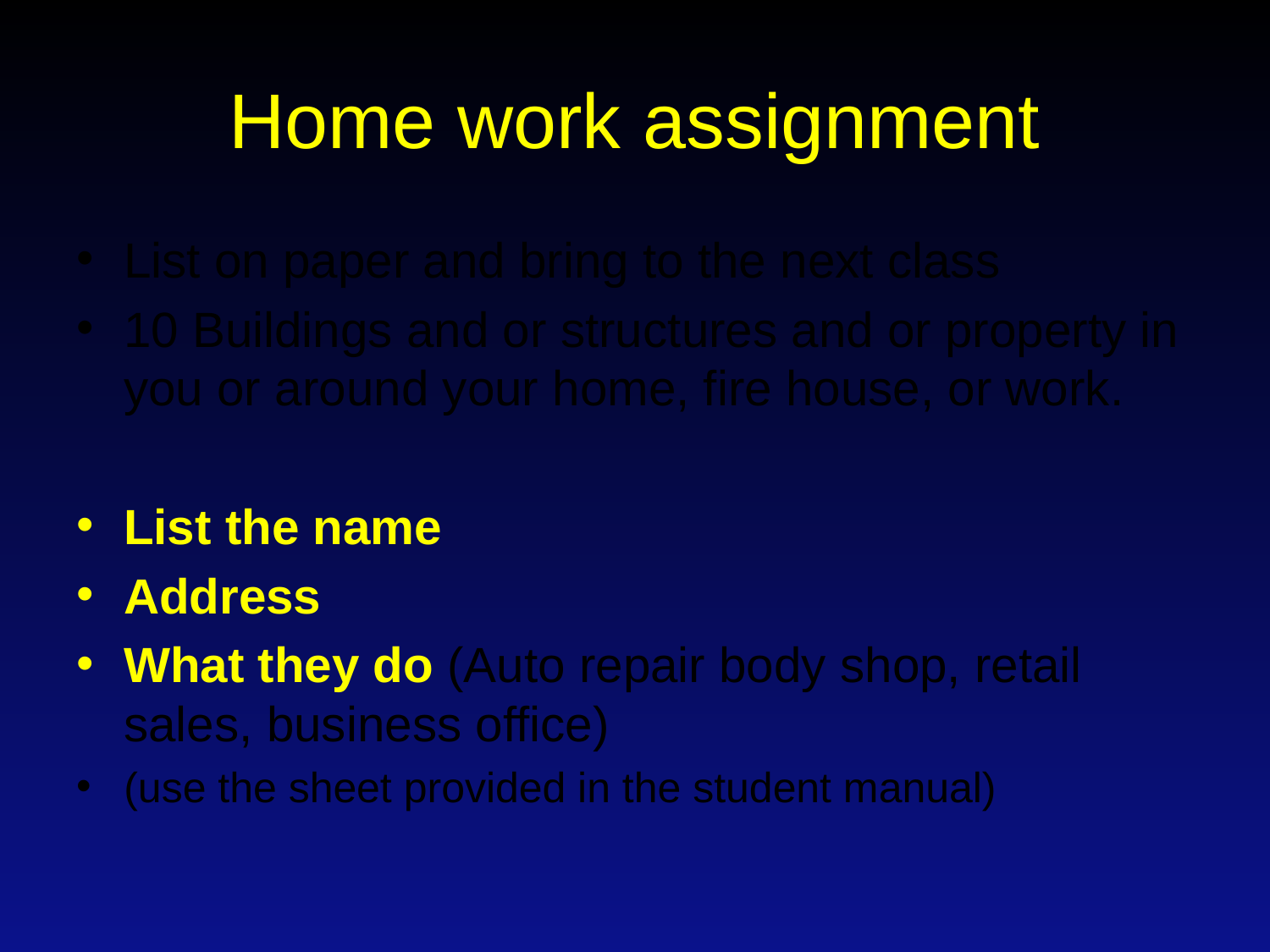

# Home work assignment
List on paper and bring to the next class
10 Buildings and or structures and or property in you or around your home, fire house, or work.

List the name
Address
What they do (Auto repair body shop, retail sales, business office)
(use the sheet provided in the student manual)